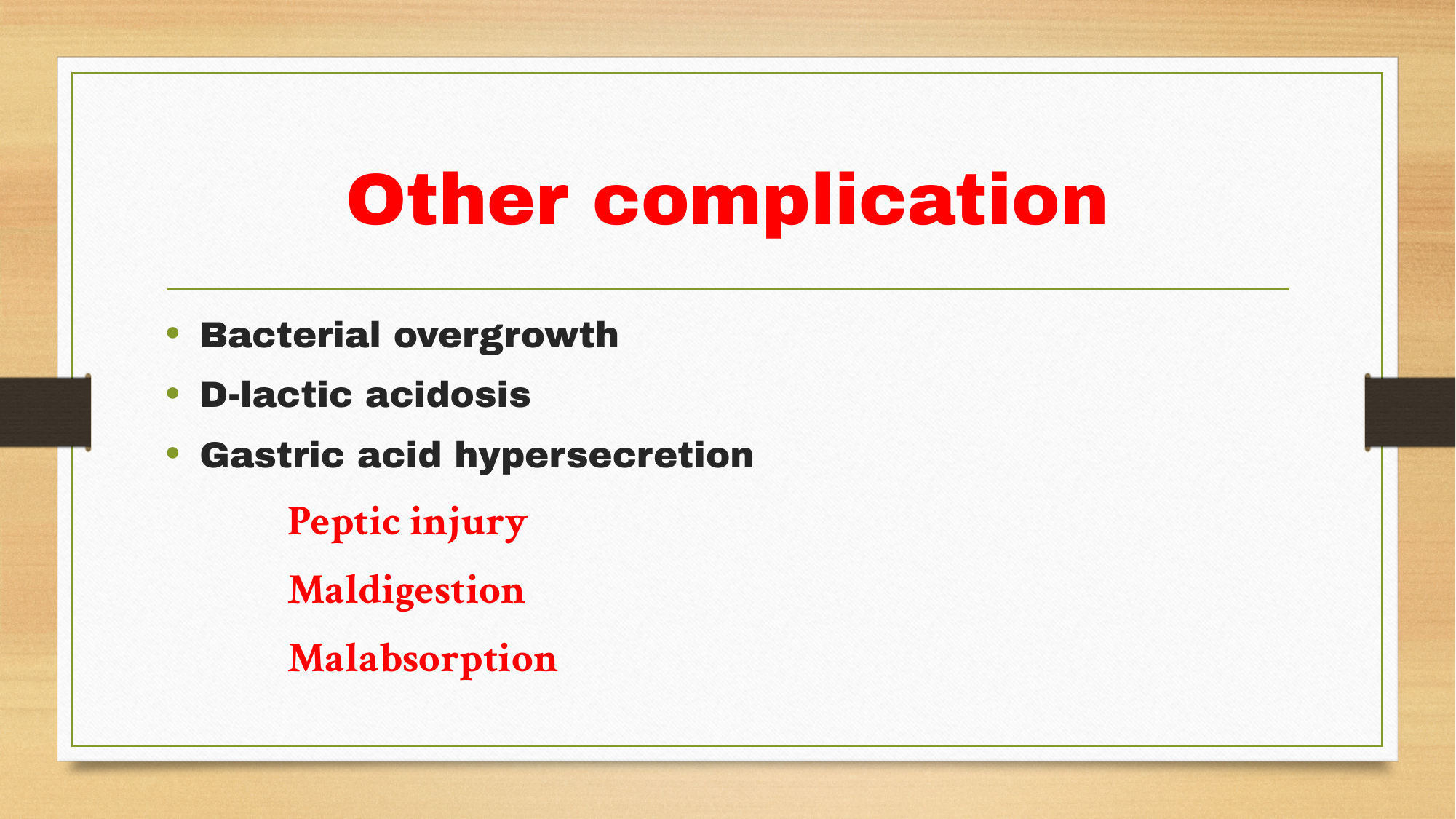

# Other complication
Bacterial overgrowth
D-lactic acidosis
Gastric acid hypersecretion
              Peptic injury
              Maldigestion
              Malabsorption